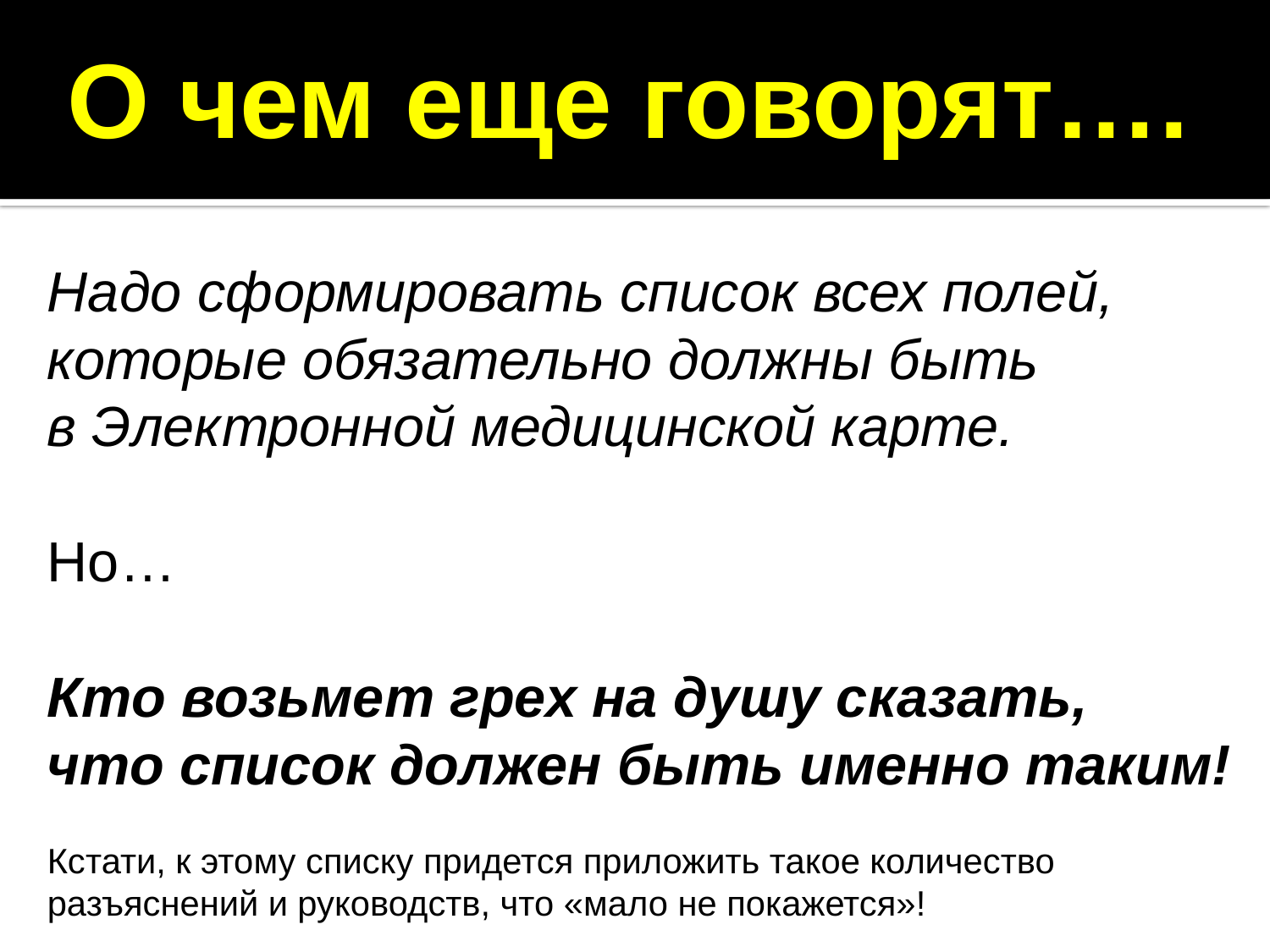

О чем еще говорят….
Надо сформировать список всех полей, которые обязательно должны быть
в Электронной медицинской карте.

Но…

Кто возьмет грех на душу сказать,  что список должен быть именно таким!

Кстати, к этому списку придется приложить такое количество разъяснений и руководств, что «мало не покажется»!